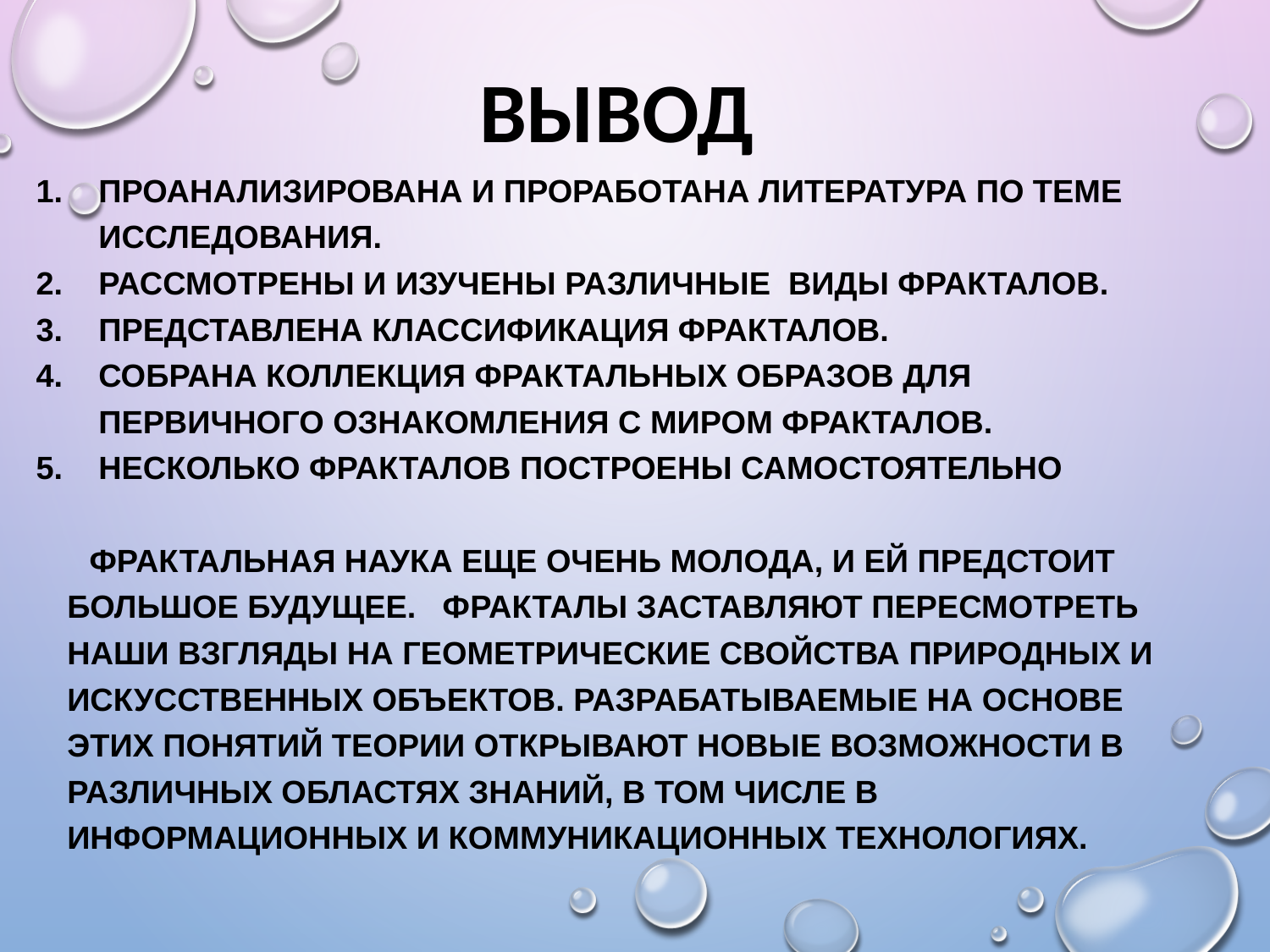

# вывод
Проанализирована и проработана литература по теме исследования.
Рассмотрены и изучены различные  виды фракталов.
Представлена классификация фракталов.
Собрана коллекция фрактальных образов для первичного ознакомления с миром фракталов.
Несколько фракталов построены самостоятельно

      Фрактальная наука еще очень молода, и ей предстоит большое будущее.   Фракталы заставляют пересмотреть наши взгляды на геометрические свойства природных и искусственных объектов. Разрабатываемые на основе этих понятий теории открывают новые возможности в различных областях знаний, в том числе в информационных и коммуникационных технологиях.